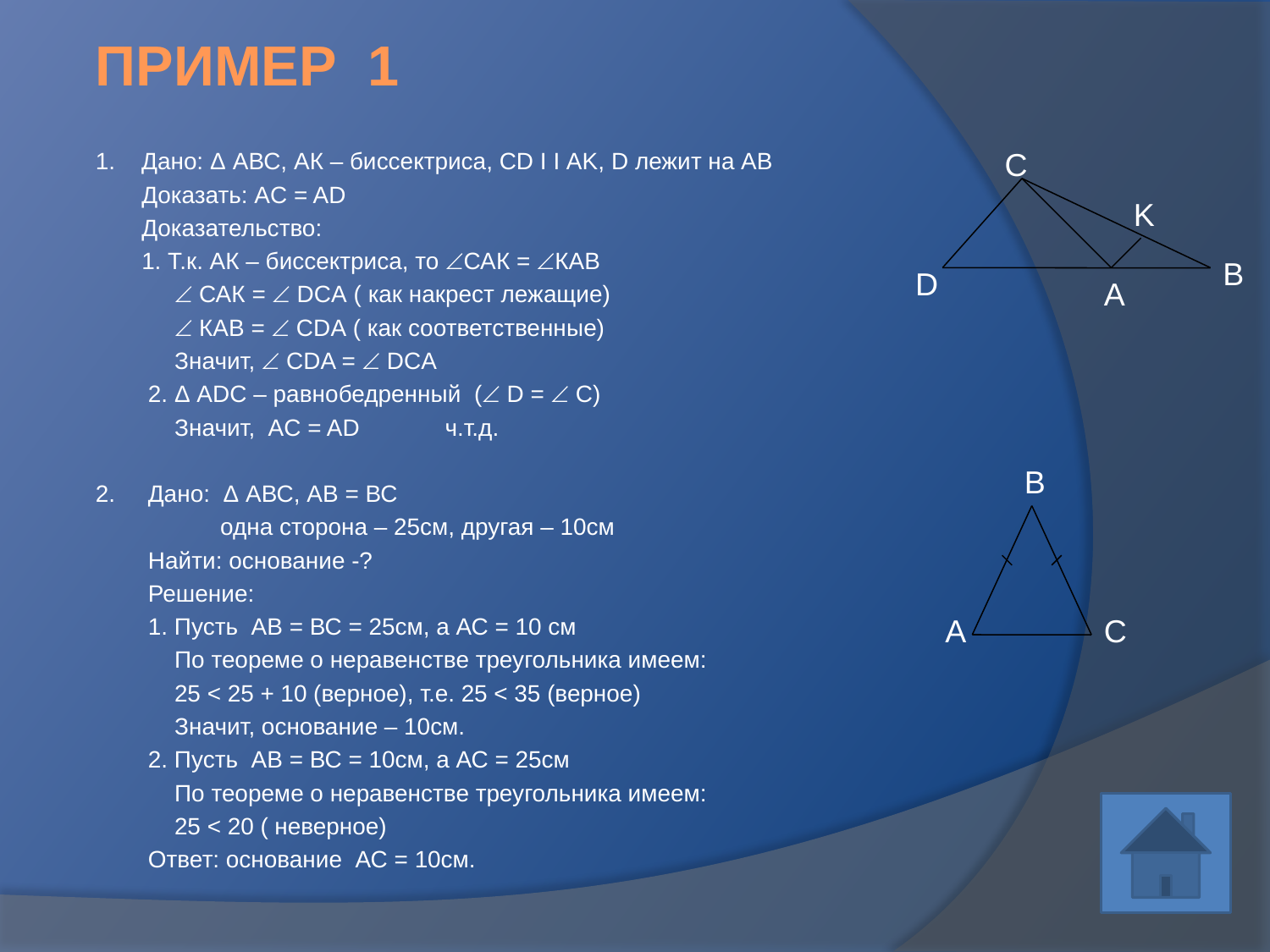

# ПРИМЕР  1
1.    Дано: Δ АВС, АК – биссектриса, CD Ι Ι AK, D лежит на АВ
       Доказать: AC = AD
       Доказательство:
       1. Т.к. АК – биссектриса, то ∠САК = ∠КАВ
            ∠ САК = ∠ DCA ( как накрест лежащие)
            ∠ КАВ = ∠ CDA ( как соответственные)
            Значит, ∠ CDA = ∠ DCA
        2. Δ ADC – равнобедренный  (∠ D = ∠ C)
            Значит,  AC = AD             ч.т.д.

2.     Дано:  Δ АВС, АВ = ВС
                   одна сторона – 25см, другая – 10см
        Найти: основание -?
        Решение:
        1. Пусть  АВ = ВС = 25см, а АС = 10 см
            По теореме о неравенстве треугольника имеем:
            25 < 25 + 10 (верное), т.е. 25 < 35 (верное)
            Значит, основание – 10см.
        2. Пусть  АВ = ВС = 10см, а АС = 25см
            По теореме о неравенстве треугольника имеем:
            25 < 20 ( неверное)
        Ответ: основание  АС = 10см.
C
K
B
D
A
B
A
C